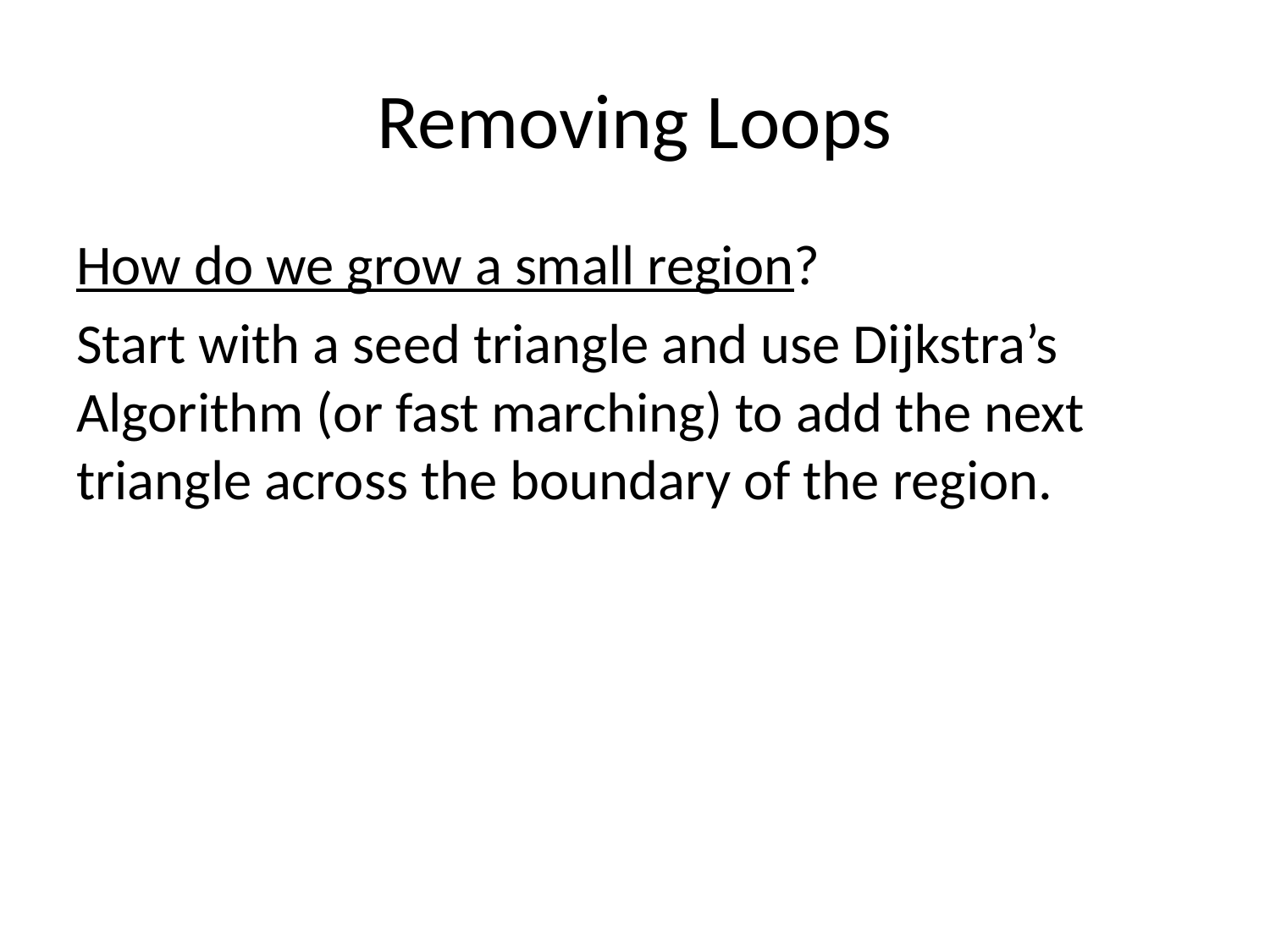

# Removing Loops
How do we grow a small region?
Start with a seed triangle and use Dijkstra’s Algorithm (or fast marching) to add the next triangle across the boundary of the region.